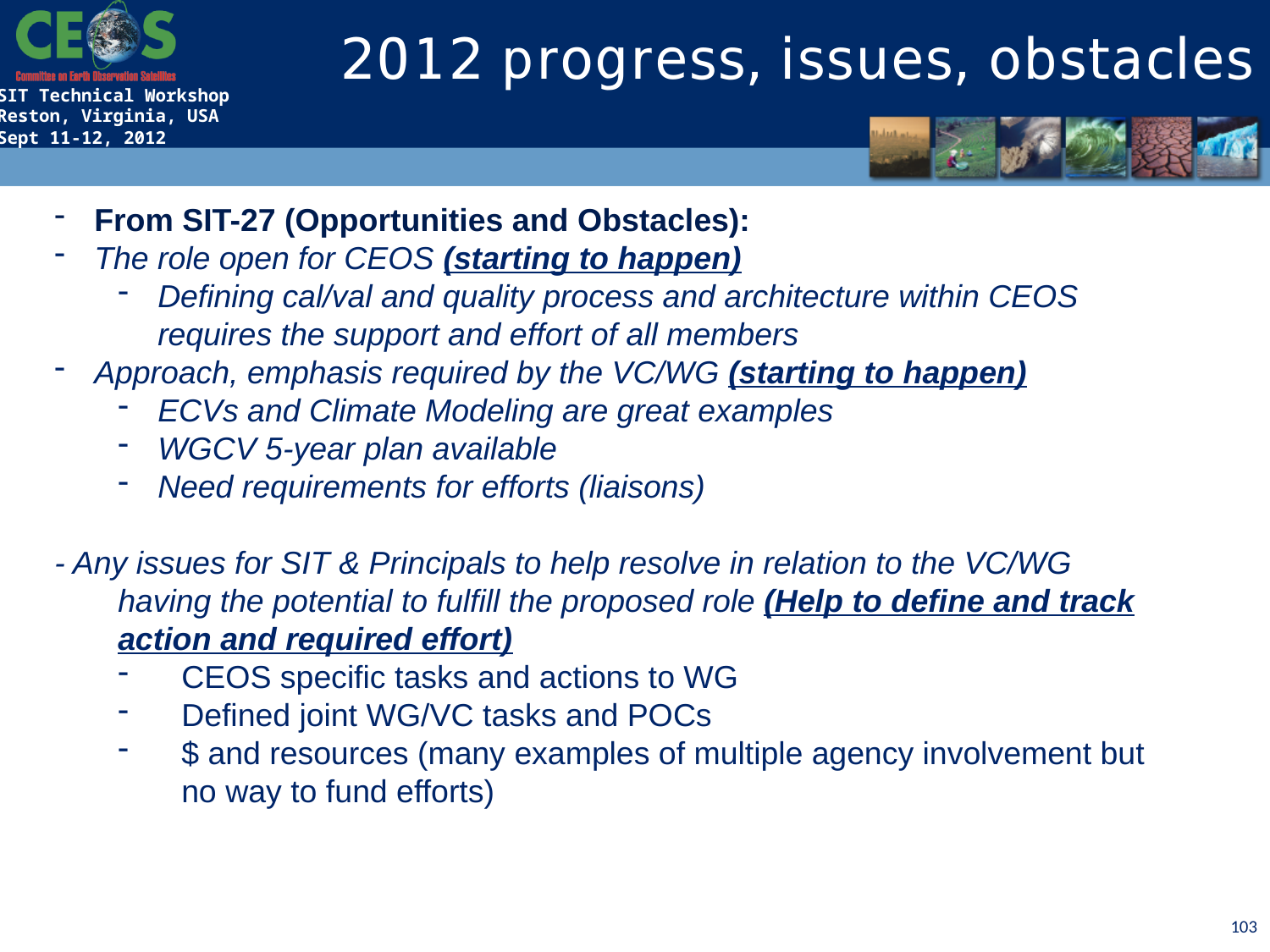

2012 progress, issues, obstacles
From SIT-27 (Opportunities and Obstacles):
The role open for CEOS (starting to happen)
Defining cal/val and quality process and architecture within CEOS requires the support and effort of all members
Approach, emphasis required by the VC/WG (starting to happen)
ECVs and Climate Modeling are great examples
WGCV 5-year plan available
Need requirements for efforts (liaisons)

- Any issues for SIT & Principals to help resolve in relation to the VC/WG
having the potential to fulfill the proposed role (Help to define and track action and required effort)
CEOS specific tasks and actions to WG
Defined joint WG/VC tasks and POCs
$ and resources (many examples of multiple agency involvement but no way to fund efforts)

103